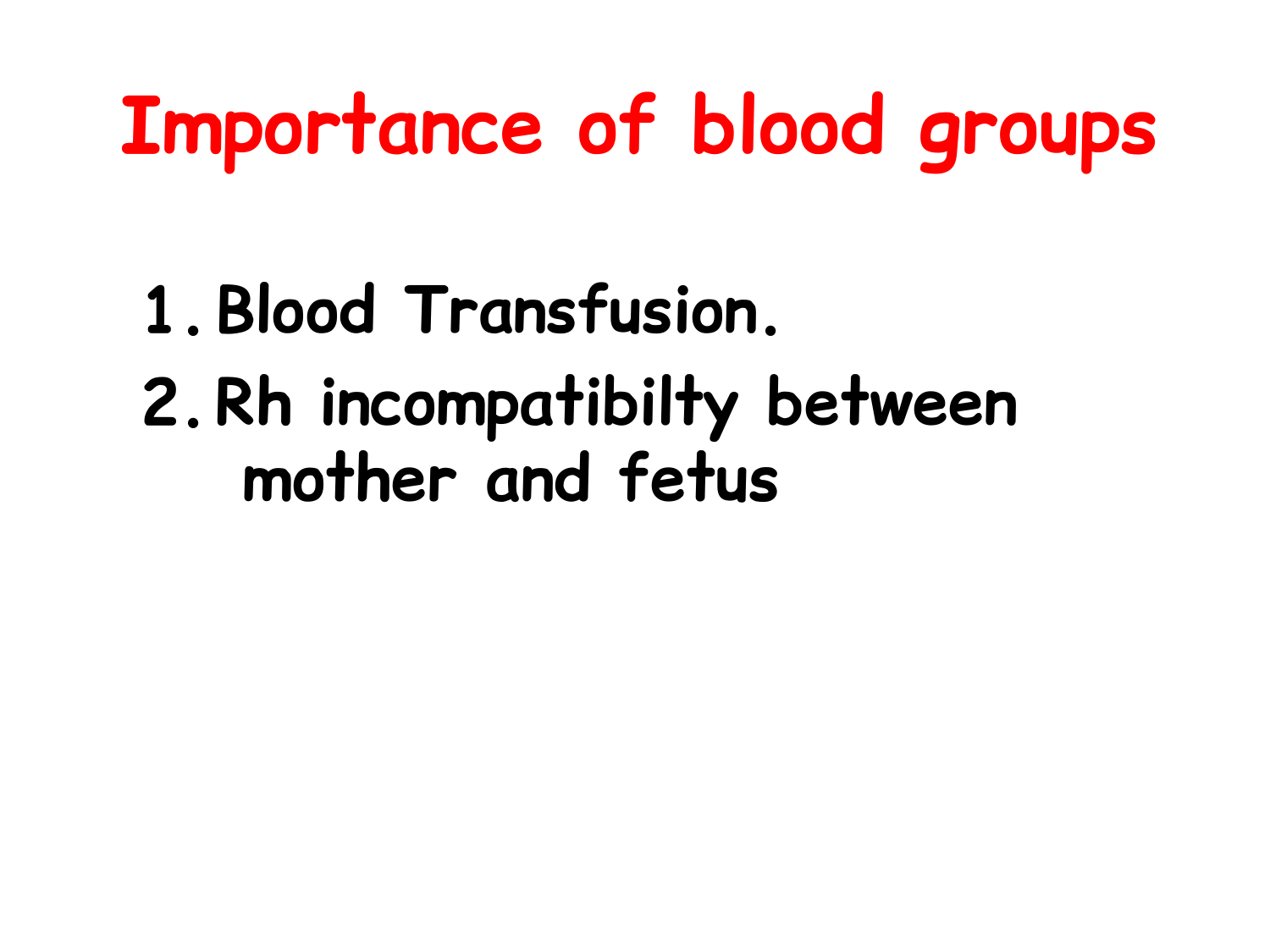

# Importance of blood groups
Blood Transfusion.
Rh incompatibilty between  mother and fetus